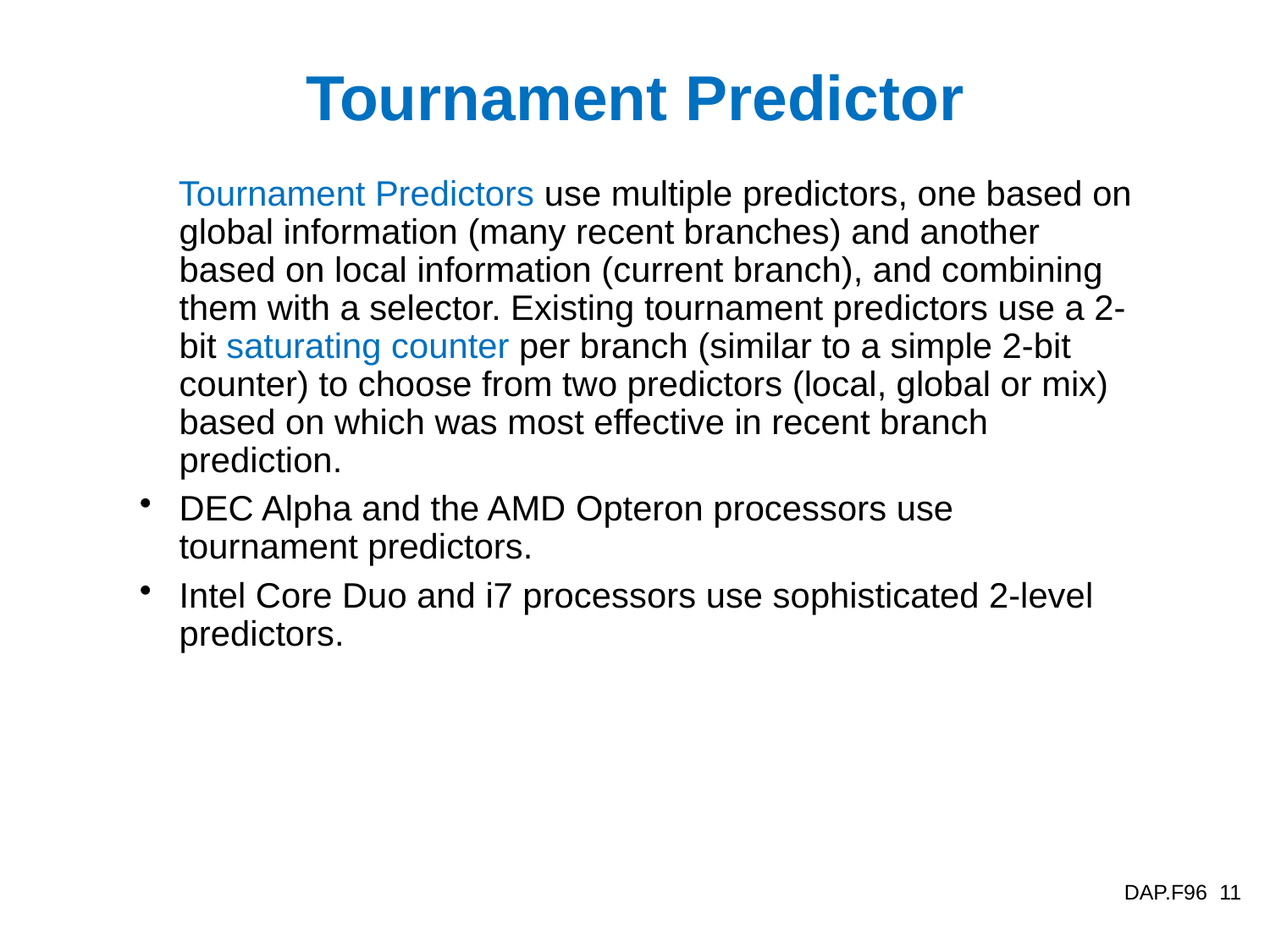

# Tournament Predictor
    Tournament Predictors use multiple predictors, one based on global information (many recent branches) and another based on local information (current branch), and combining them with a selector. Existing tournament predictors use a 2-bit saturating counter per branch (similar to a simple 2-bit counter) to choose from two predictors (local, global or mix) based on which was most effective in recent branch prediction.
DEC Alpha and the AMD Opteron processors use tournament predictors.
Intel Core Duo and i7 processors use sophisticated 2-level predictors.